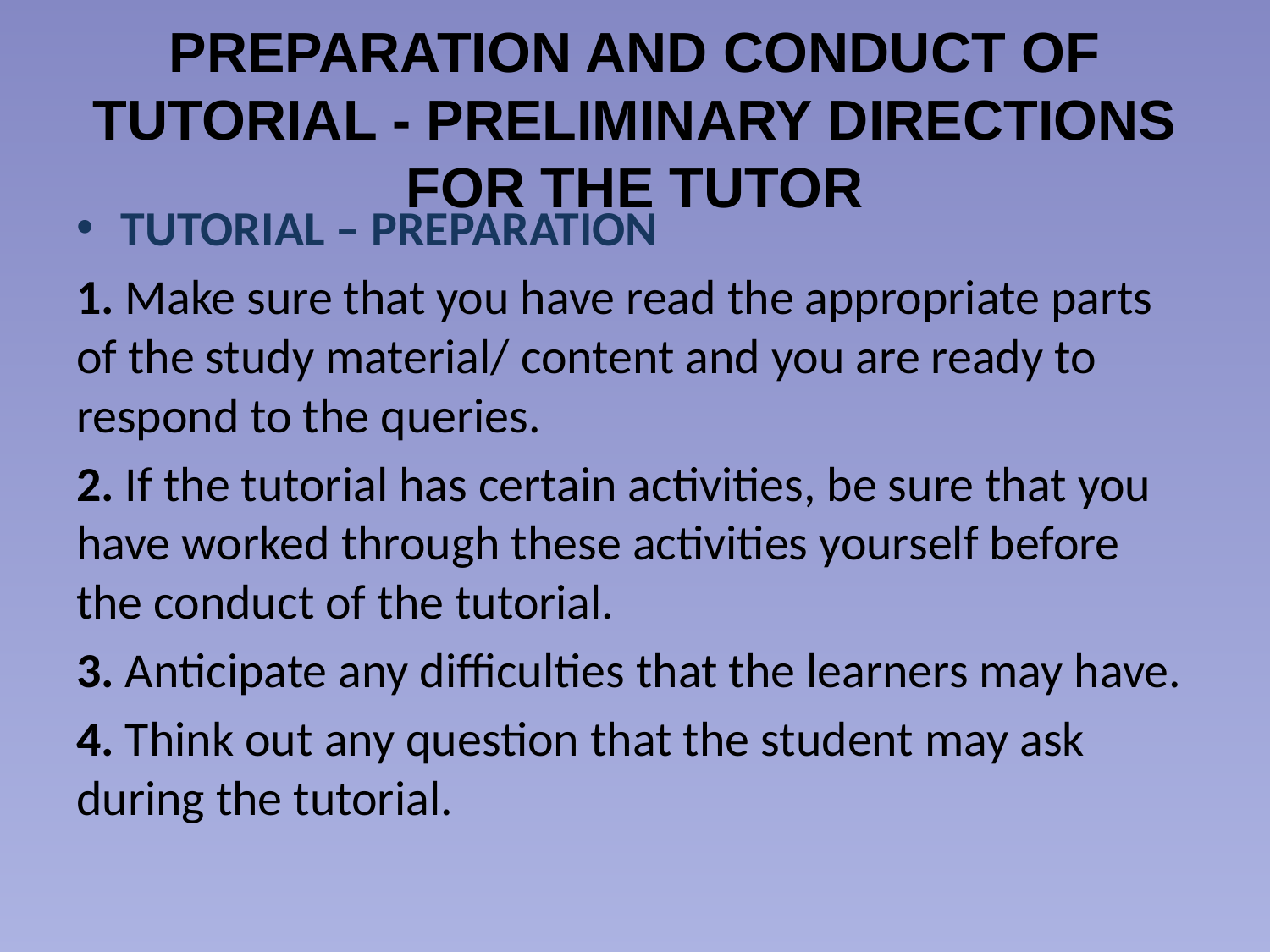

# PREPARATION AND CONDUCT OF TUTORIAL - PRELIMINARY DIRECTIONS FOR THE TUTOR
TUTORIAL – PREPARATION
1. Make sure that you have read the appropriate parts of the study material/ content and you are ready to respond to the queries.
2. If the tutorial has certain activities, be sure that you have worked through these activities yourself before the conduct of the tutorial.
3. Anticipate any difficulties that the learners may have.
4. Think out any question that the student may ask during the tutorial.